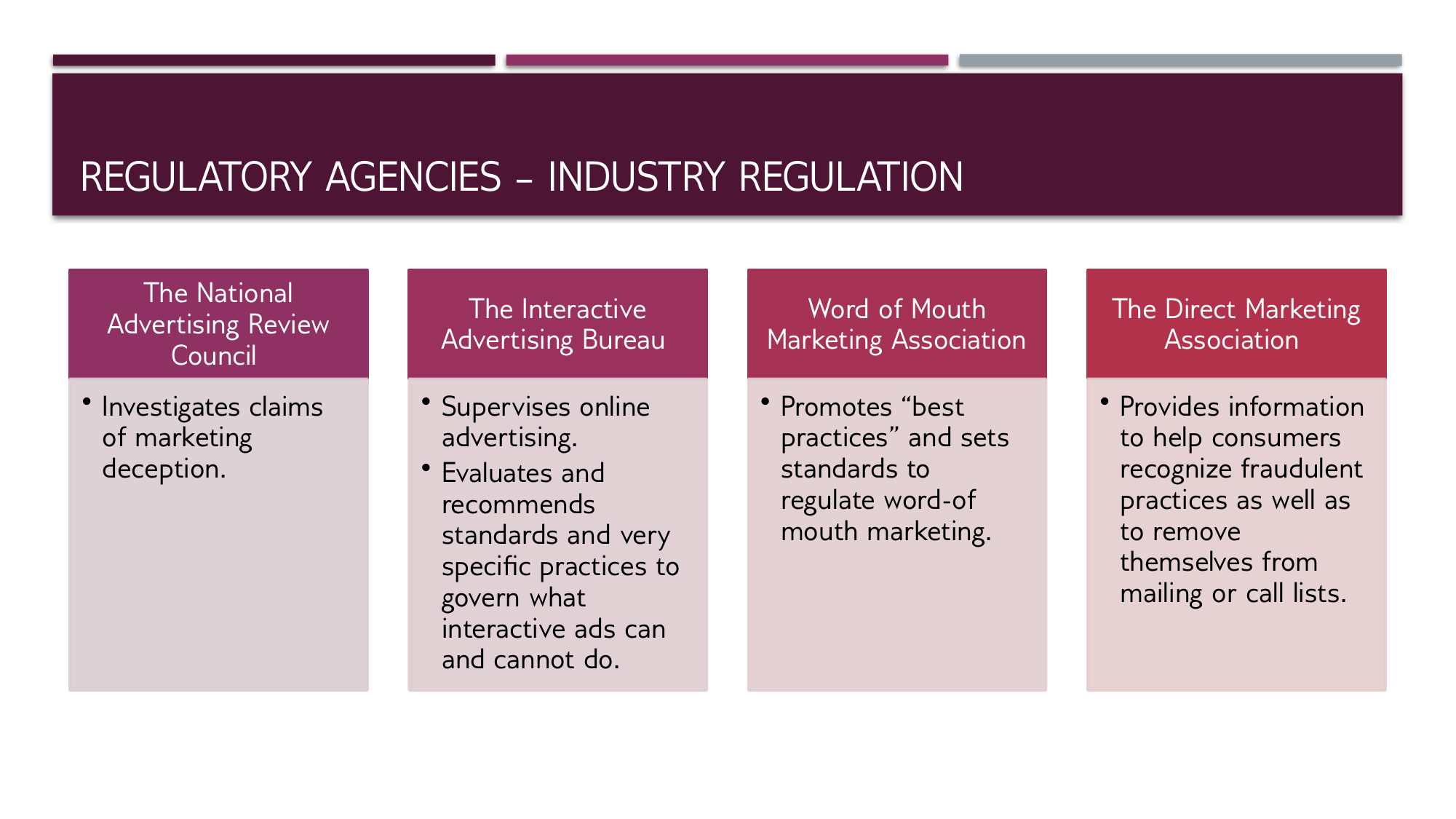

# Regulatory agencies – Industry regulation
The National Advertising Review Council
Investigates claims of marketing deception.
The Interactive Advertising Bureau
Supervises online advertising.
Evaluates and recommends standards and very specific practices to govern what interactive ads can and cannot do.
Word of Mouth Marketing Association
Promotes “best practices” and sets standards to regulate word-of mouth marketing.
The Direct Marketing Association
Provides information to help consumers recognize fraudulent practices as well as to remove themselves from mailing or call lists.